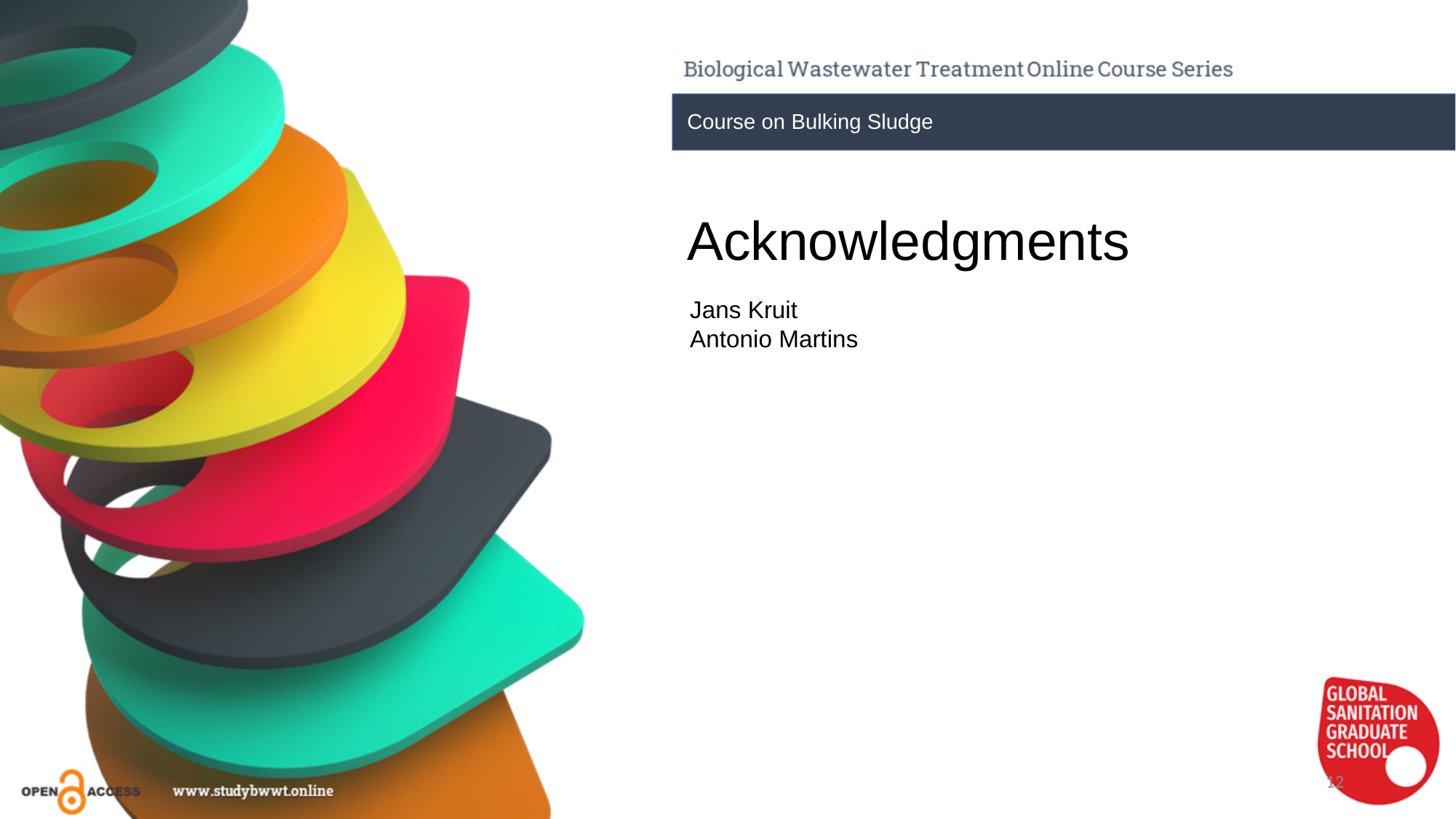

Course on Bulking Sludge

Acknowledgments

Jans Kruit
Antonio Martins

12